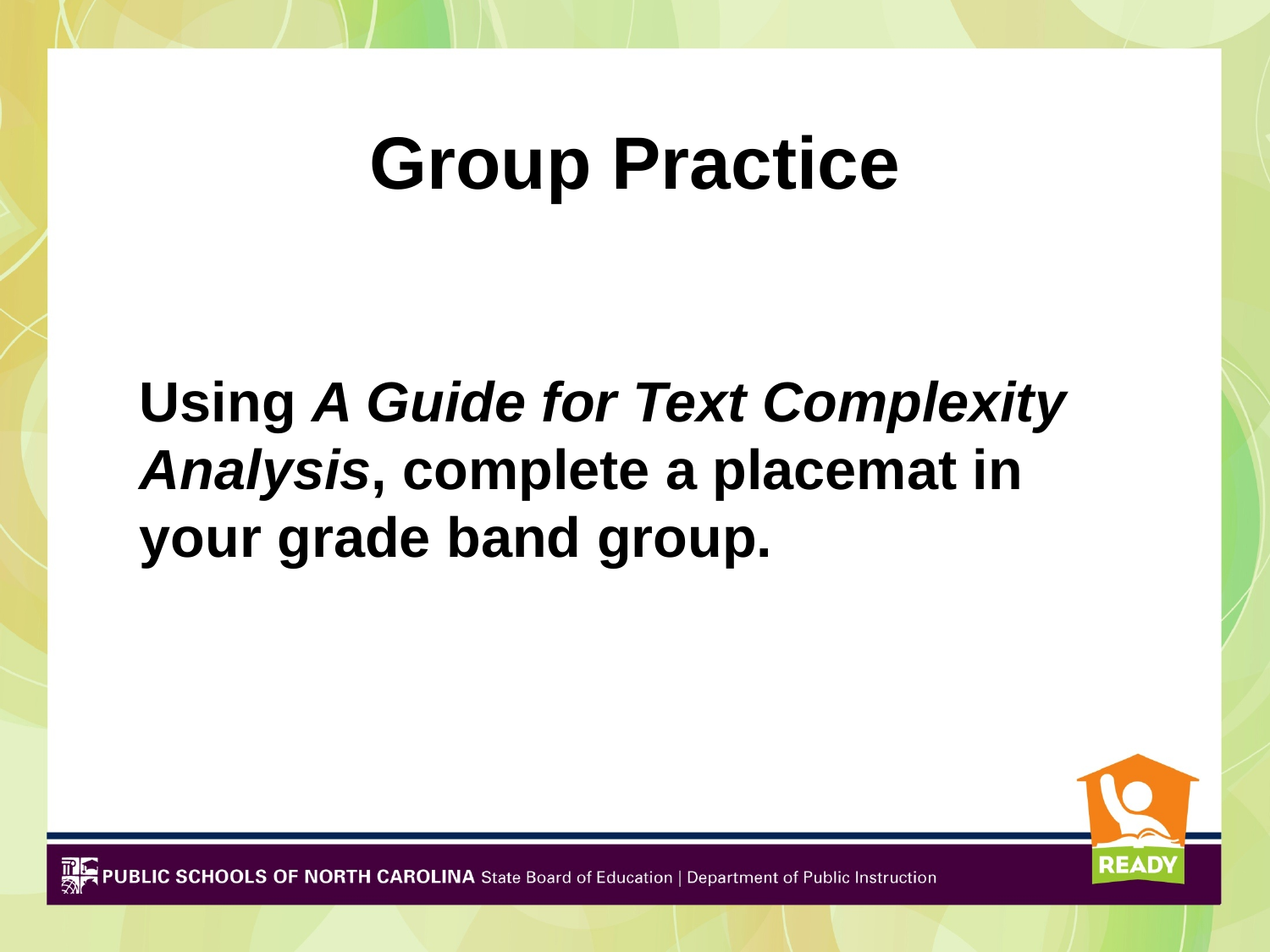

# Group Practice
Using A Guide for Text Complexity Analysis, complete a placemat in your grade band group.